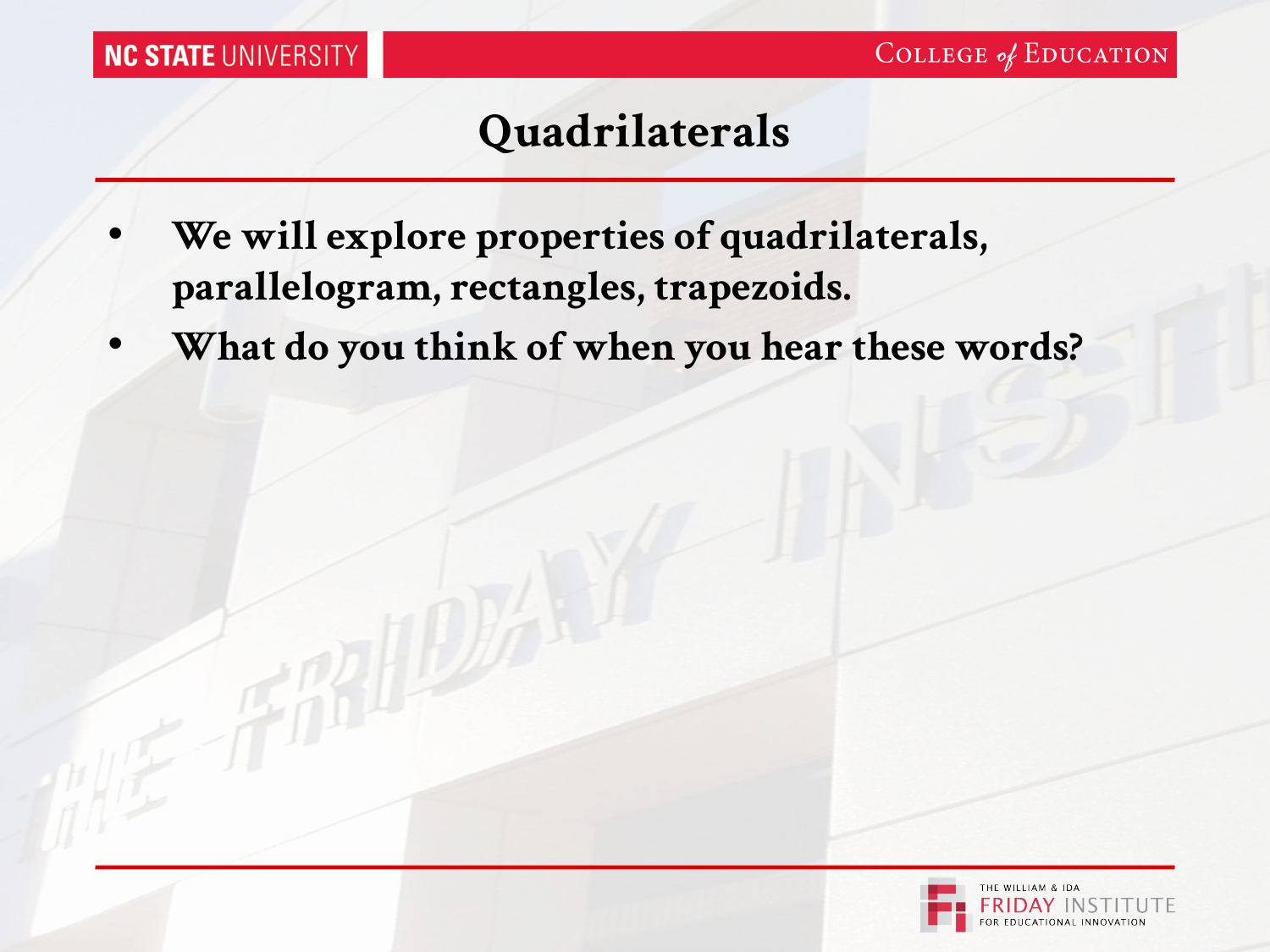

# Quadrilaterals
We will explore properties of quadrilaterals, parallelogram, rectangles, trapezoids.
What do you think of when you hear these words?